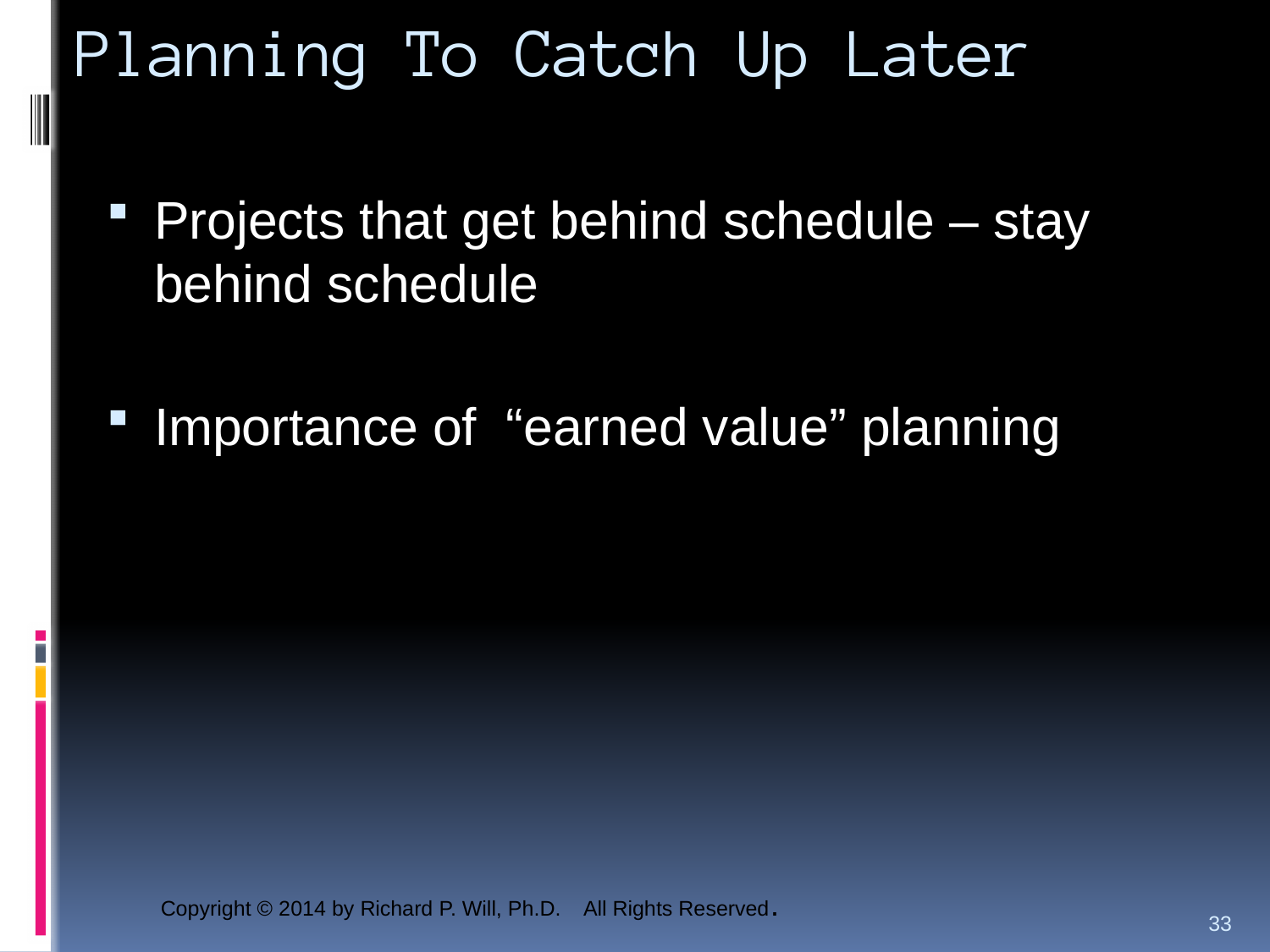

# Planning To Catch Up Later

Projects that get behind schedule – stay behind schedule

Importance of  “earned value” planning

33